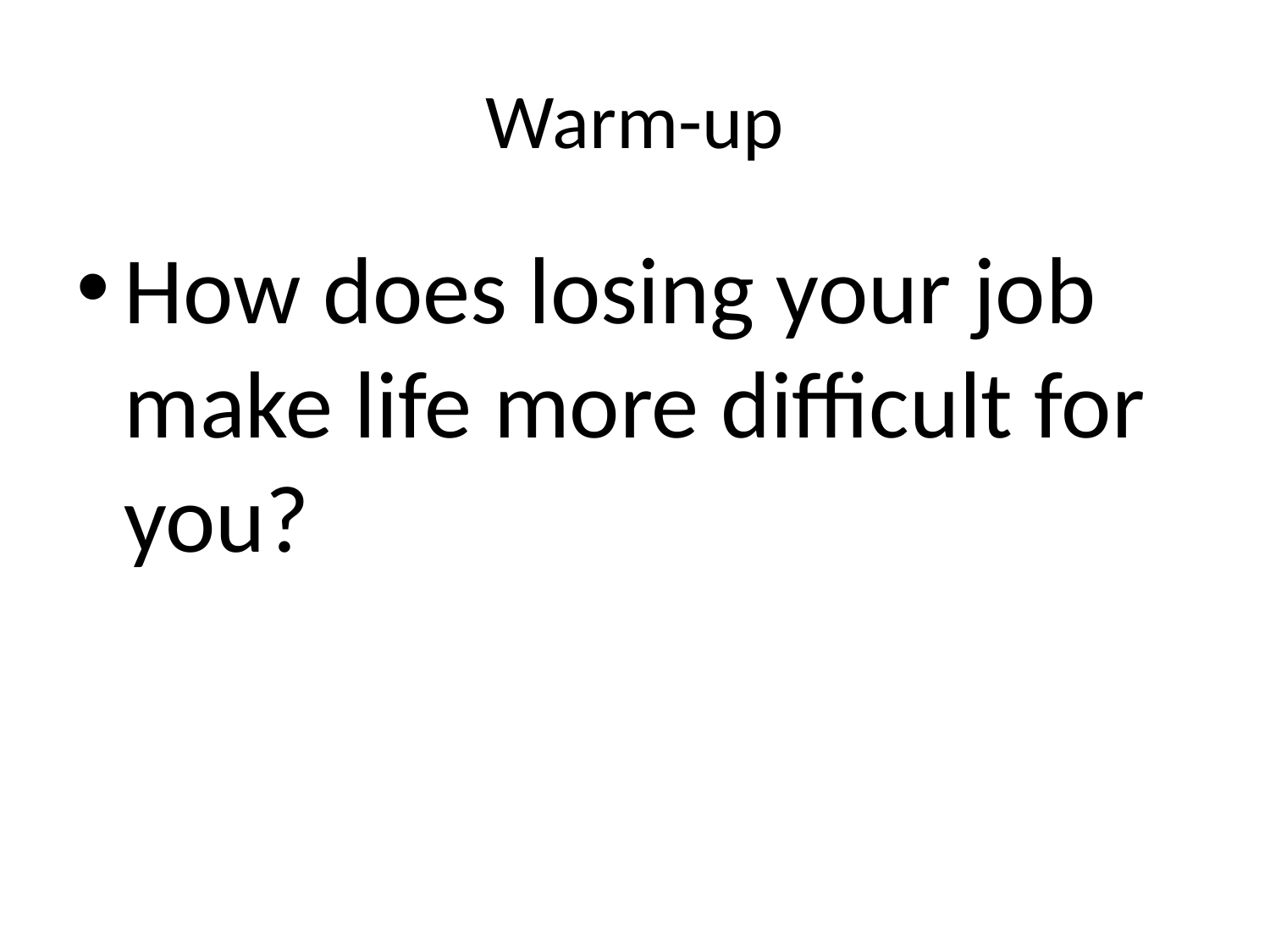

# Warm-up
How does losing your job make life more difficult for you?